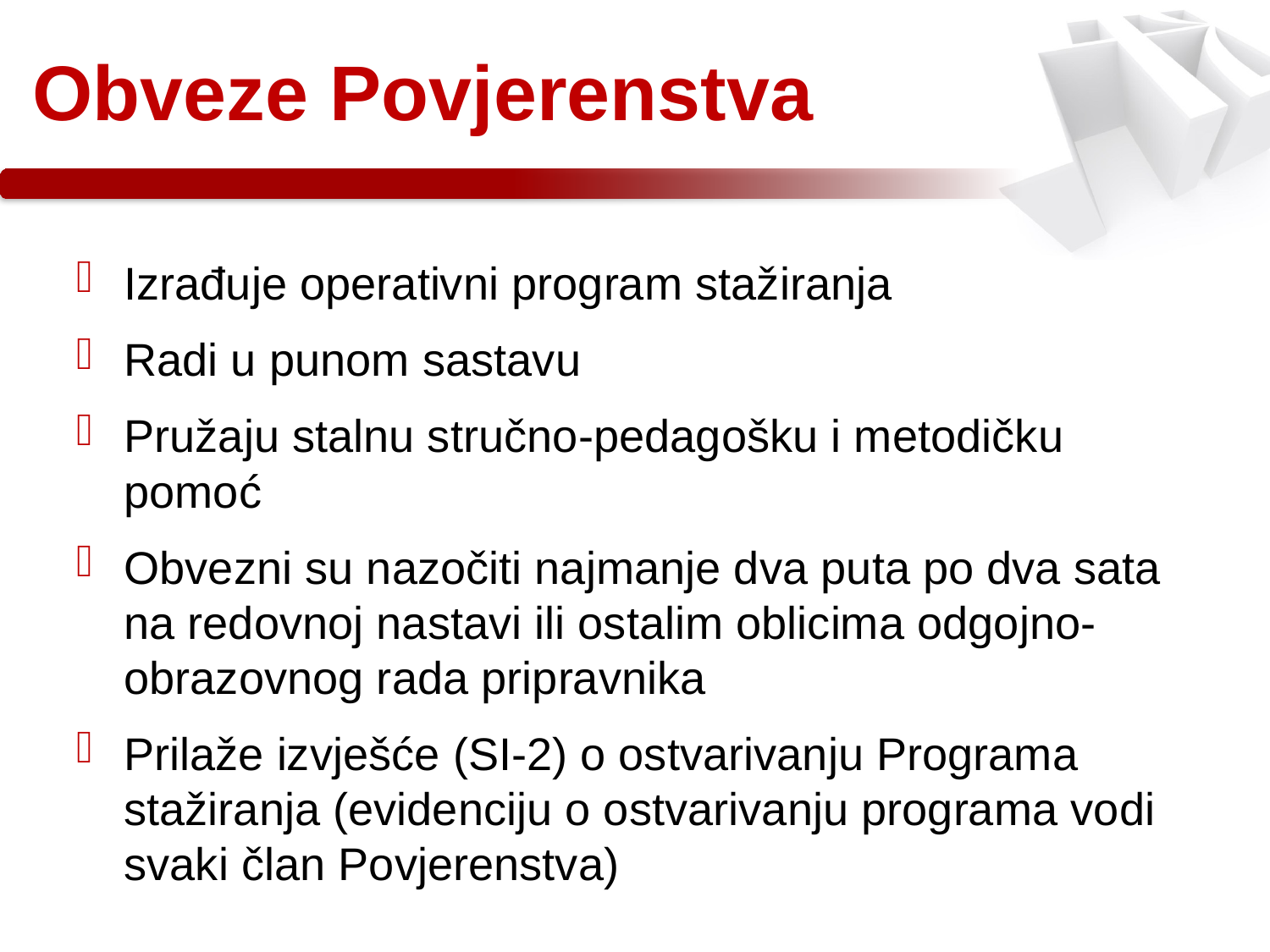

# Obveze Povjerenstva
Izrađuje operativni program stažiranja
Radi u punom sastavu
Pružaju stalnu stručno-pedagošku i metodičku pomoć
Obvezni su nazočiti najmanje dva puta po dva sata na redovnoj nastavi ili ostalim oblicima odgojno-obrazovnog rada pripravnika
Prilaže izvješće (SI-2) o ostvarivanju Programa stažiranja (evidenciju o ostvarivanju programa vodi svaki član Povjerenstva)